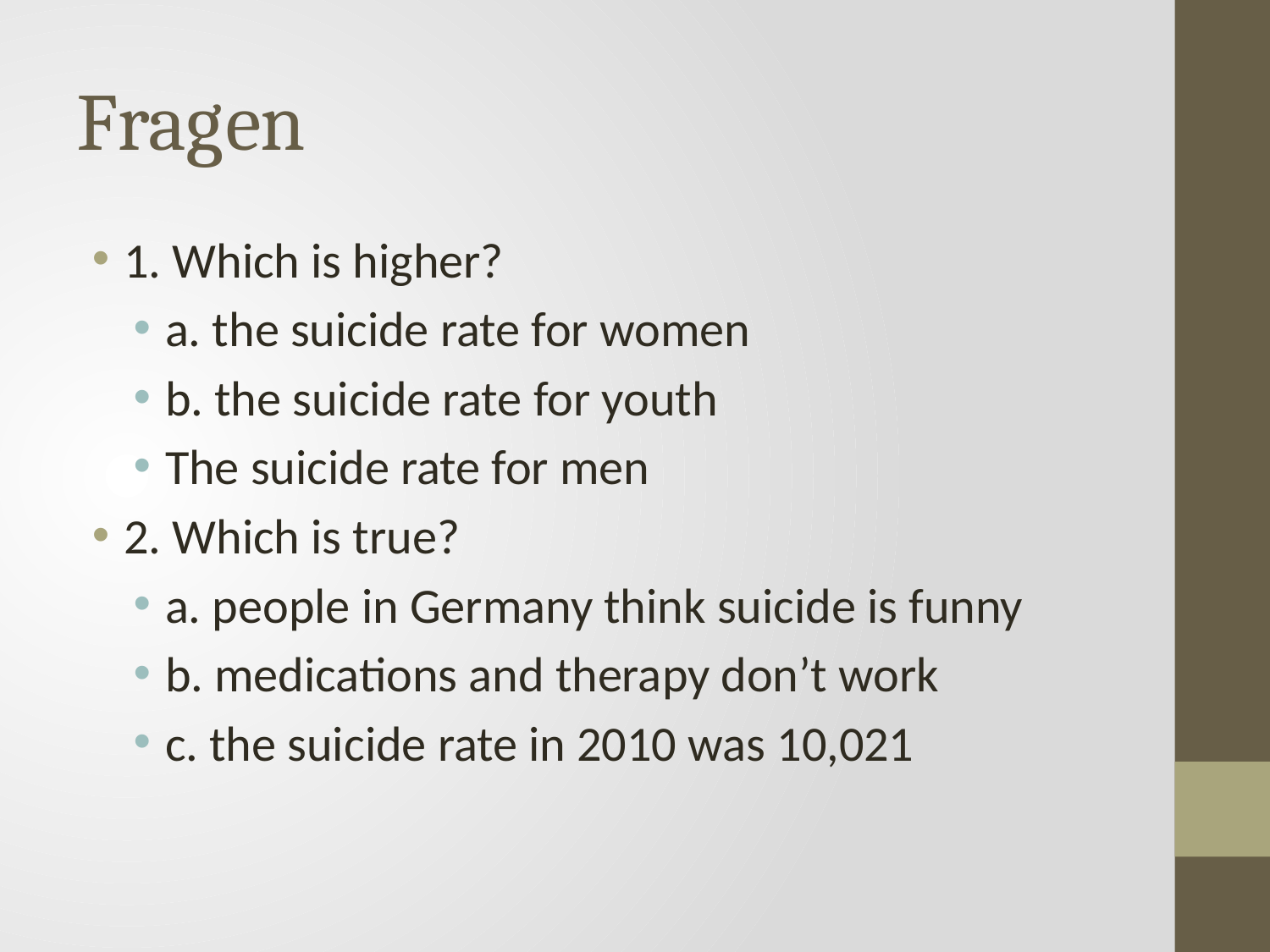

# Fragen
1. Which is higher?
a. the suicide rate for women
b. the suicide rate for youth
The suicide rate for men
2. Which is true?
a. people in Germany think suicide is funny
b. medications and therapy don’t work
c. the suicide rate in 2010 was 10,021